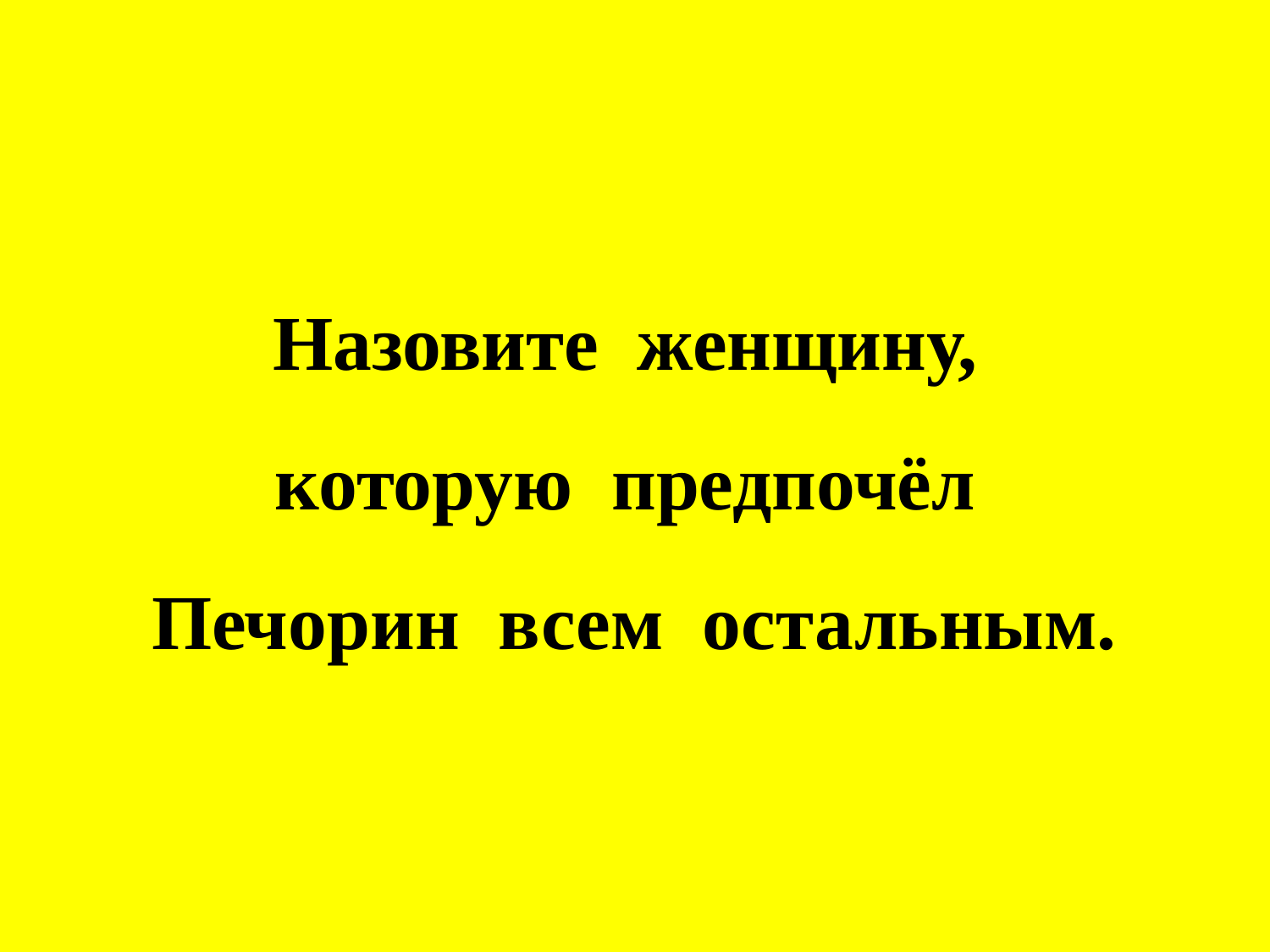

Назовите  женщину,
которую  предпочёл
Печорин  всем  остальным.